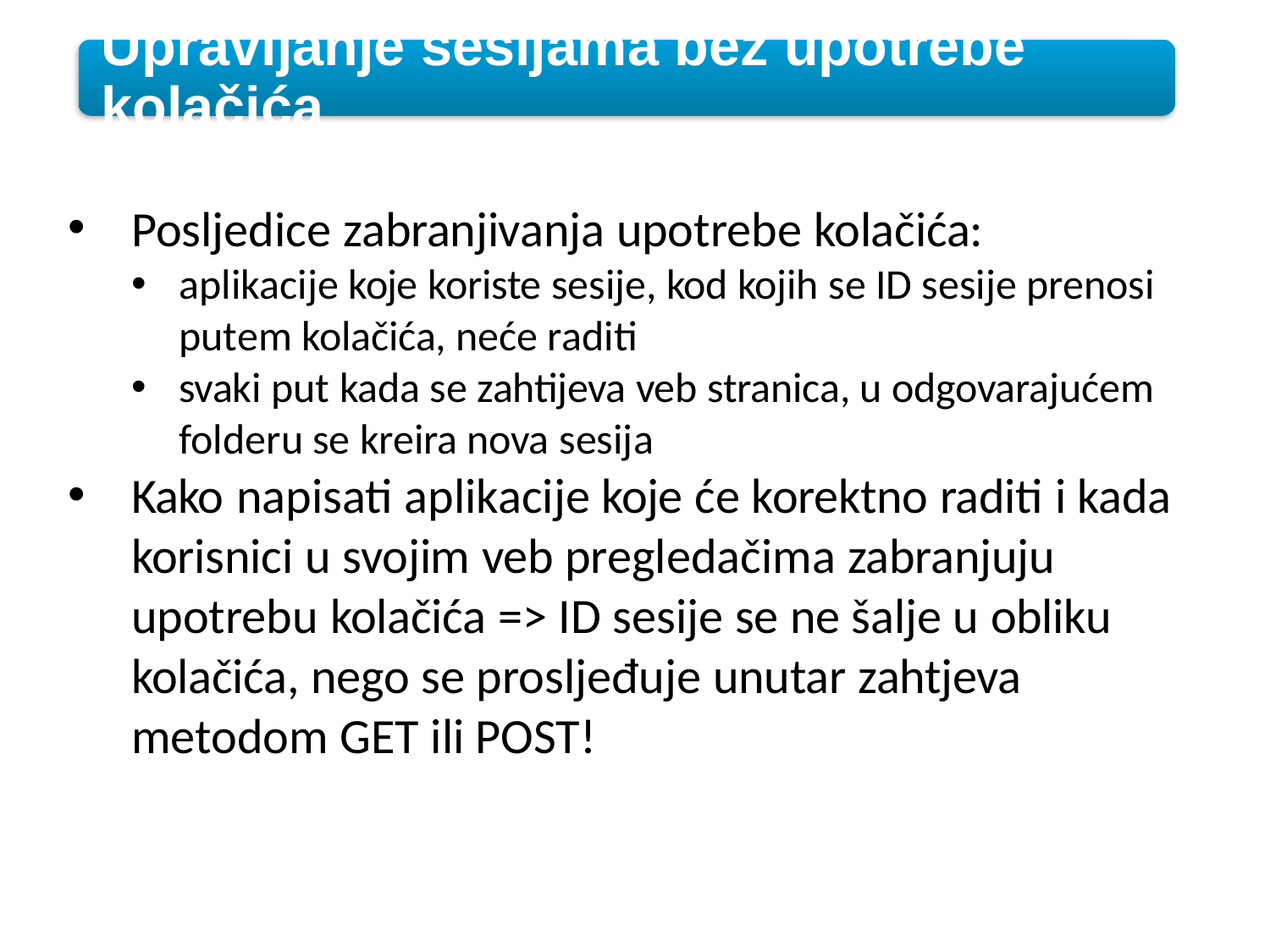

Upravljanje sesijama bez upotrebe kolačića
Posljedice zabranjivanja upotrebe kolačića:
aplikacije koje koriste sesije, kod kojih se ID sesije prenosi putem kolačića, neće raditi
svaki put kada se zahtijeva veb stranica, u odgovarajućem folderu se kreira nova sesija
Kako napisati aplikacije koje će korektno raditi i kada korisnici u svojim veb pregledačima zabranjuju upotrebu kolačića => ID sesije se ne šalje u obliku kolačića, nego se prosljeđuje unutar zahtjeva metodom GET ili POST!